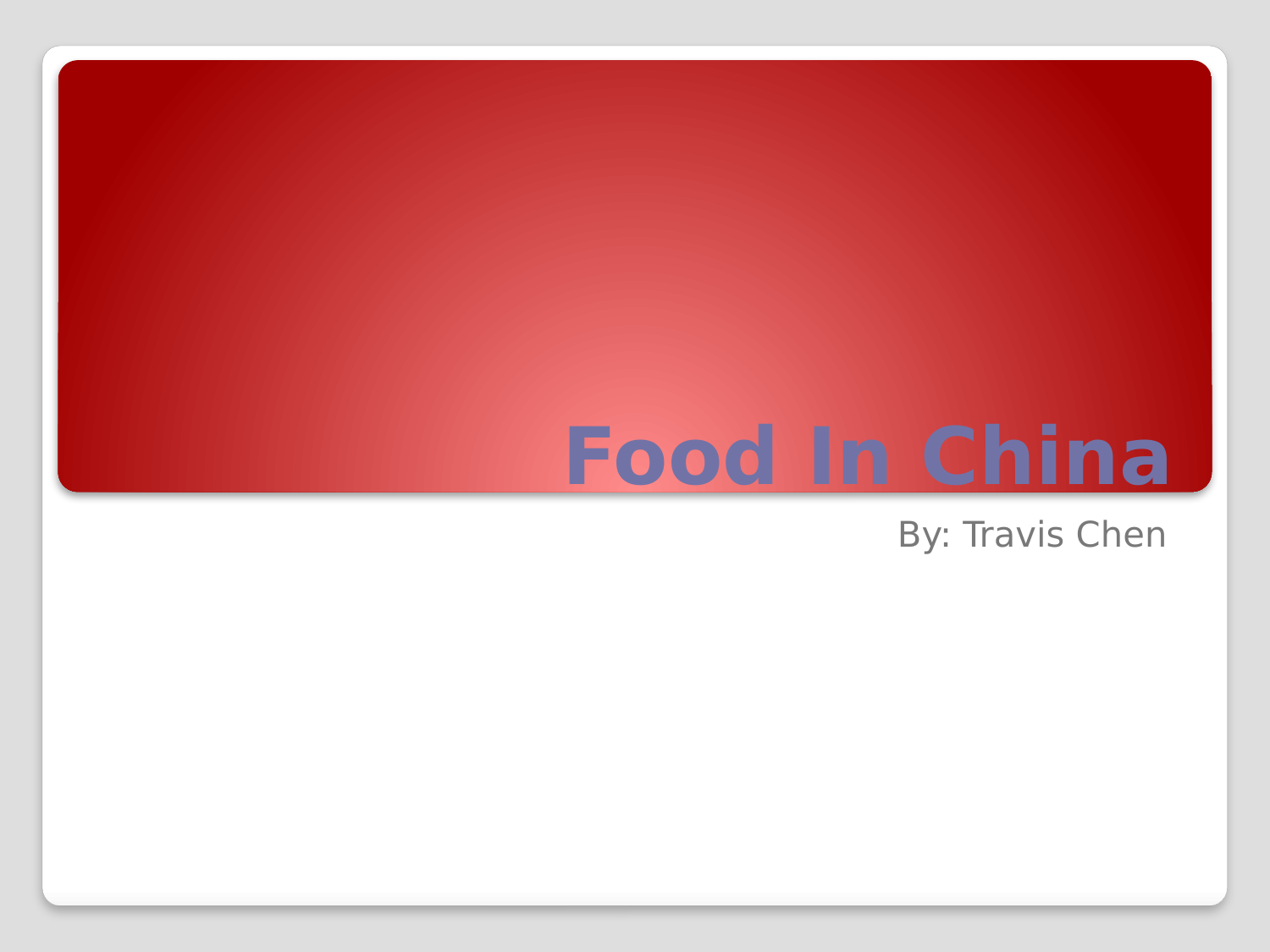

# Food In China
By: Travis Chen